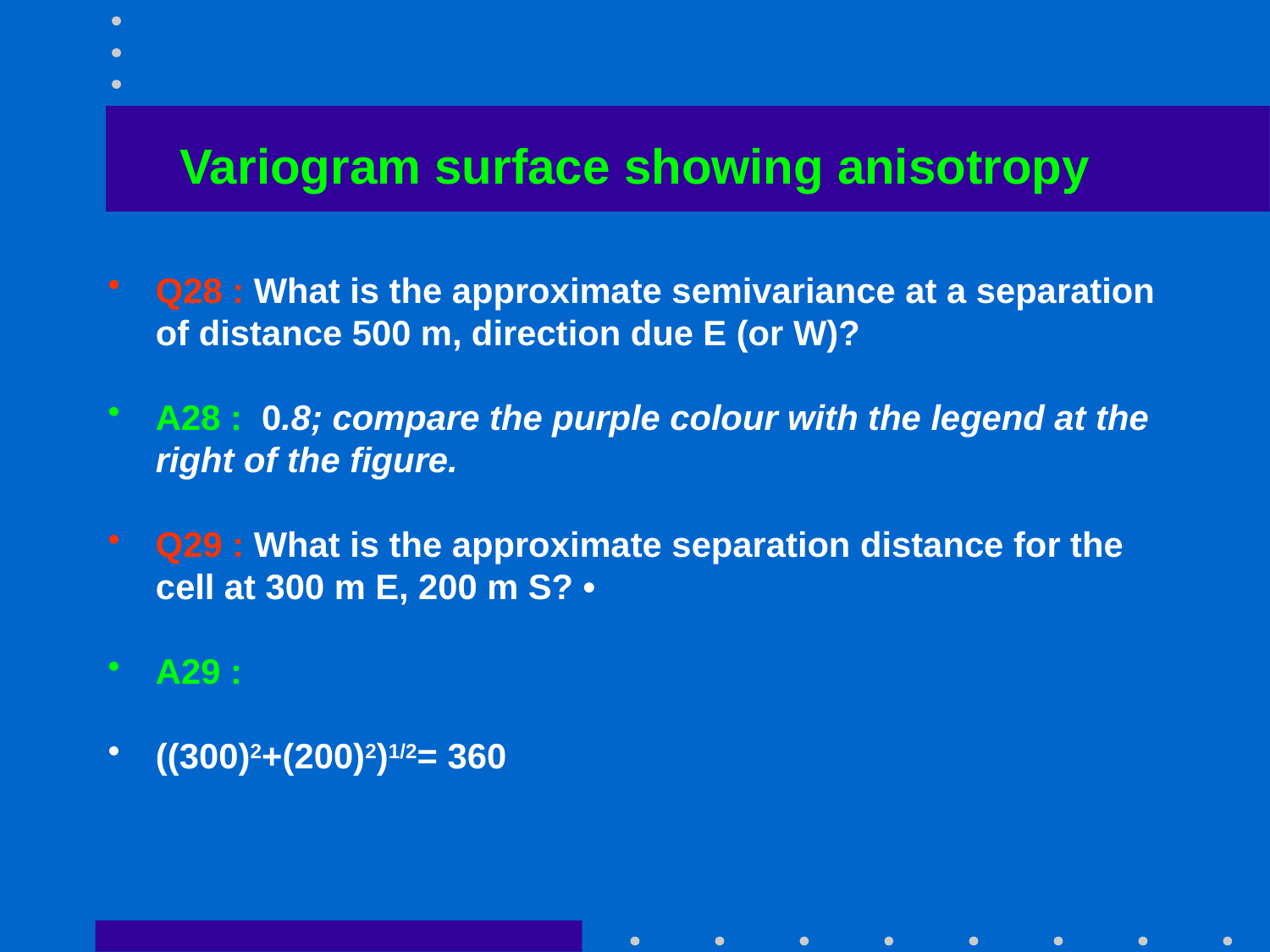

# Variogram surface showing anisotropy
Q28 : What is the approximate semivariance at a separation of distance 500 m, direction due E (or W)?
A28 :  0.8; compare the purple colour with the legend at the right of the figure.
Q29 : What is the approximate separation distance for the cell at 300 m E, 200 m S? •
A29 :
((300)2+(200)2)1/2= 360